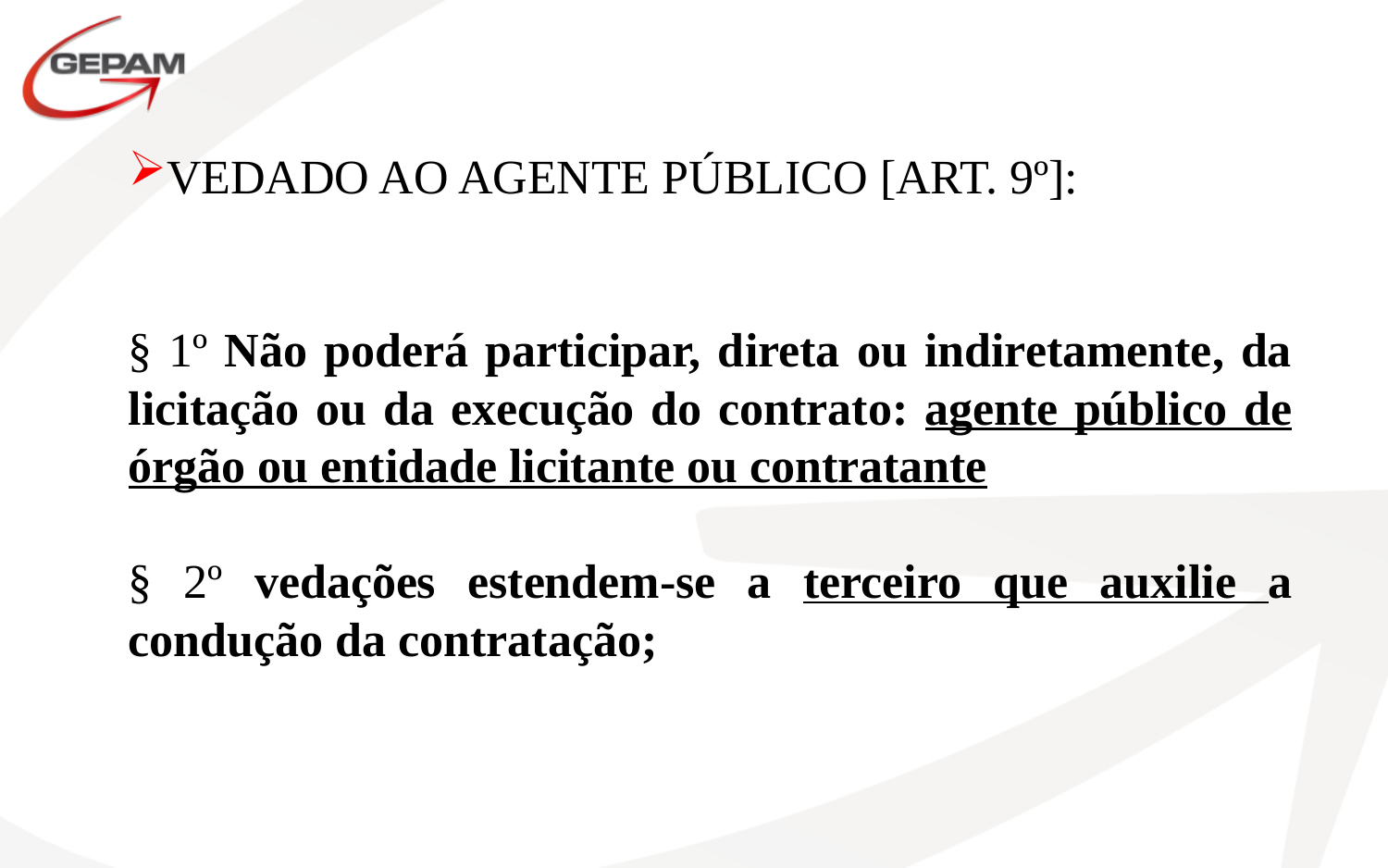

VEDADO AO AGENTE PÚBLICO [ART. 9º]:

§ 1º Não poderá participar, direta ou indiretamente, da licitação ou da execução do contrato: agente público de órgão ou entidade licitante ou contratante

§ 2º vedações estendem-se a terceiro que auxilie a condução da contratação;